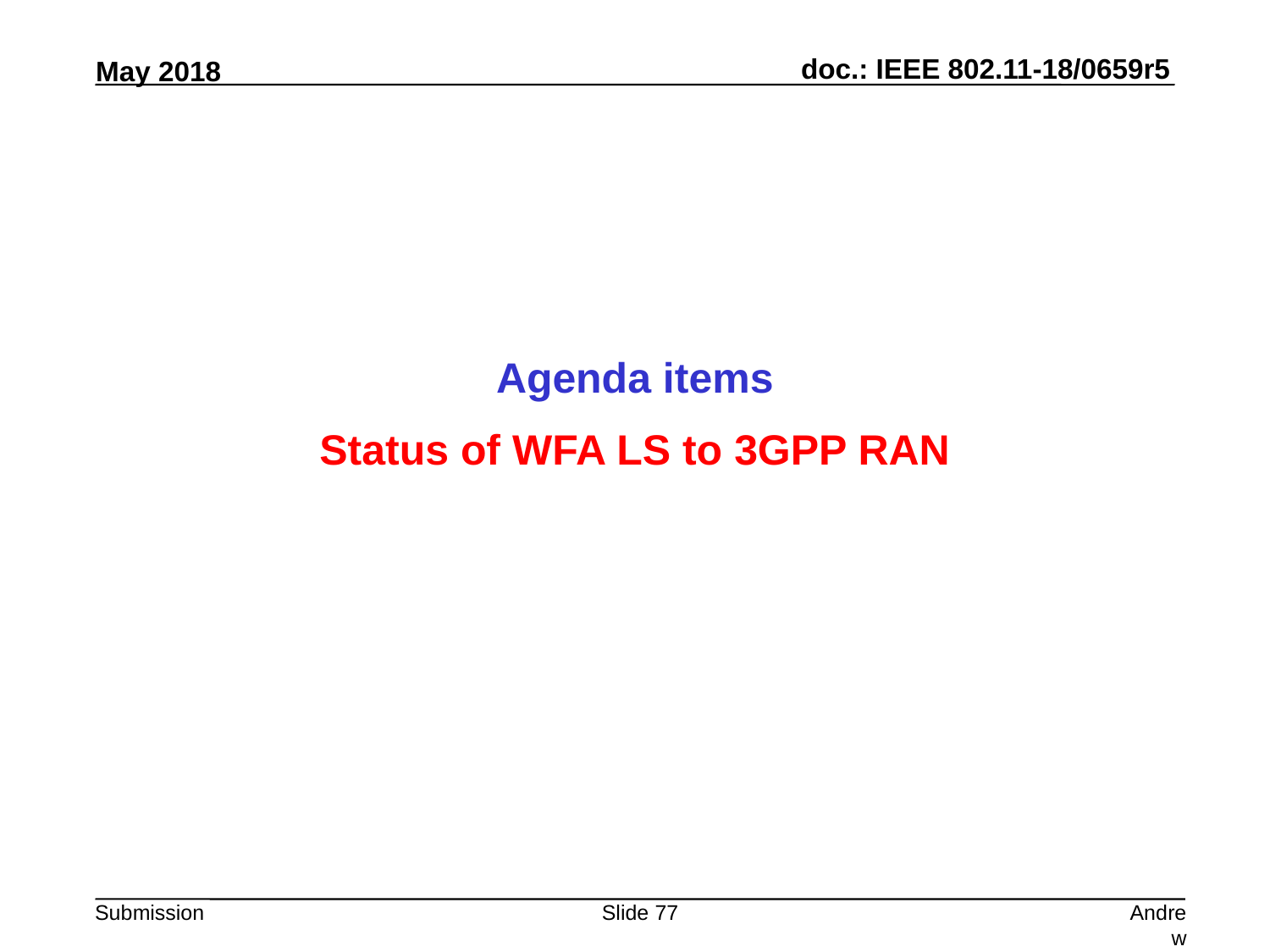

Agenda items
Status of WFA LS to 3GPP RAN
Slide 77
Andrew Myles, Cisco